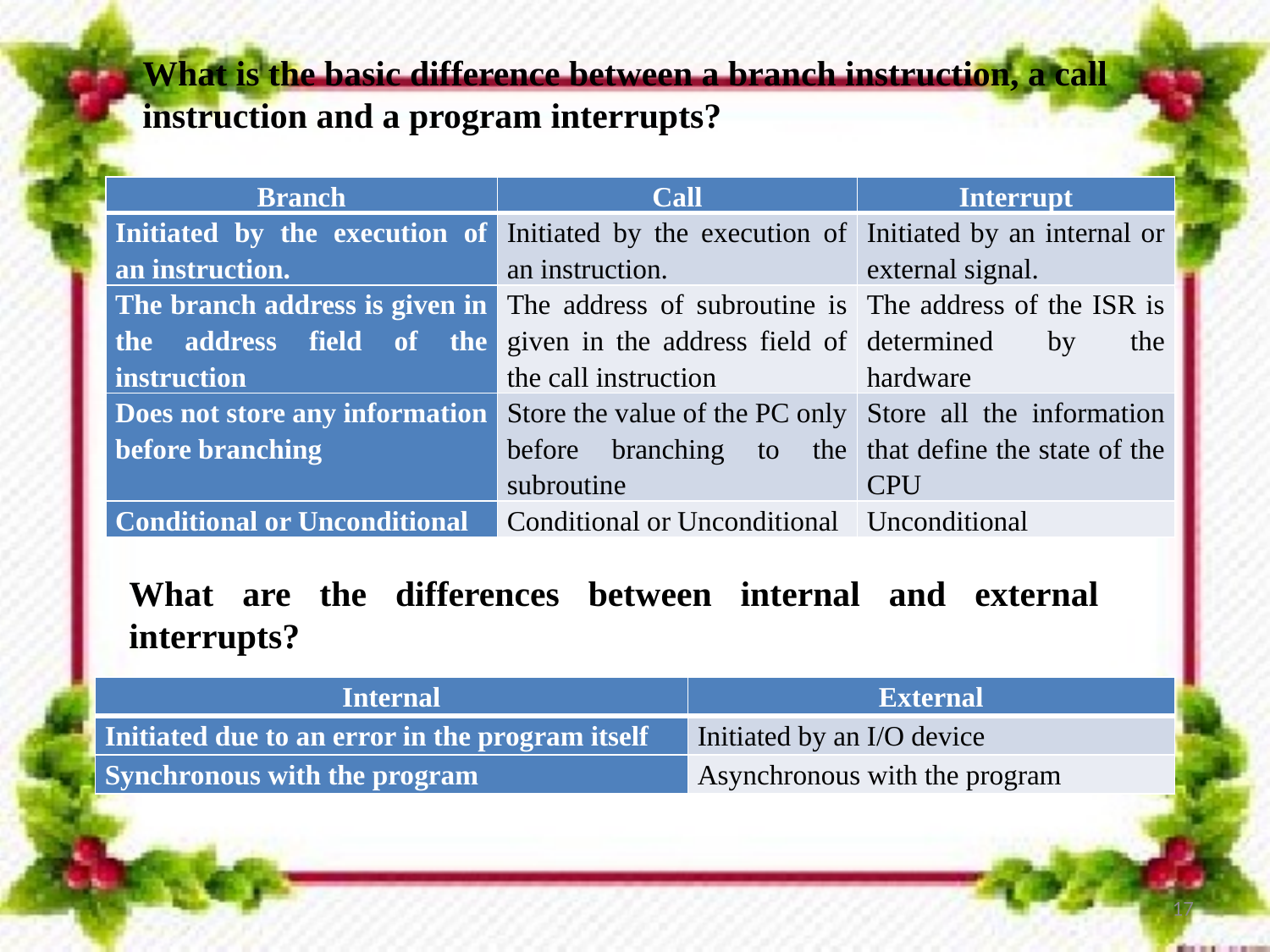

What is the basic difference between a branch instruction, a call instruction and a program interrupts?

| Branch | Call | Interrupt |
| --- | --- | --- |
| Initiated by the execution of an instruction. | Initiated by the execution of an instruction. | Initiated by an internal or external signal. |
| The branch address is given in the address field of the instruction | The address of subroutine is given in the address field of the call instruction | The address of the ISR is determined by the hardware |
| Does not store any information before branching | Store the value of the PC only before branching to the subroutine | Store all the information that define the state of the CPU |
| Conditional or Unconditional | Conditional or Unconditional | Unconditional |
What are the differences between internal and external interrupts?
| Internal | External |
| --- | --- |
| Initiated due to an error in the program itself | Initiated by an I/O device |
| Synchronous with the program | Asynchronous with the program |
17